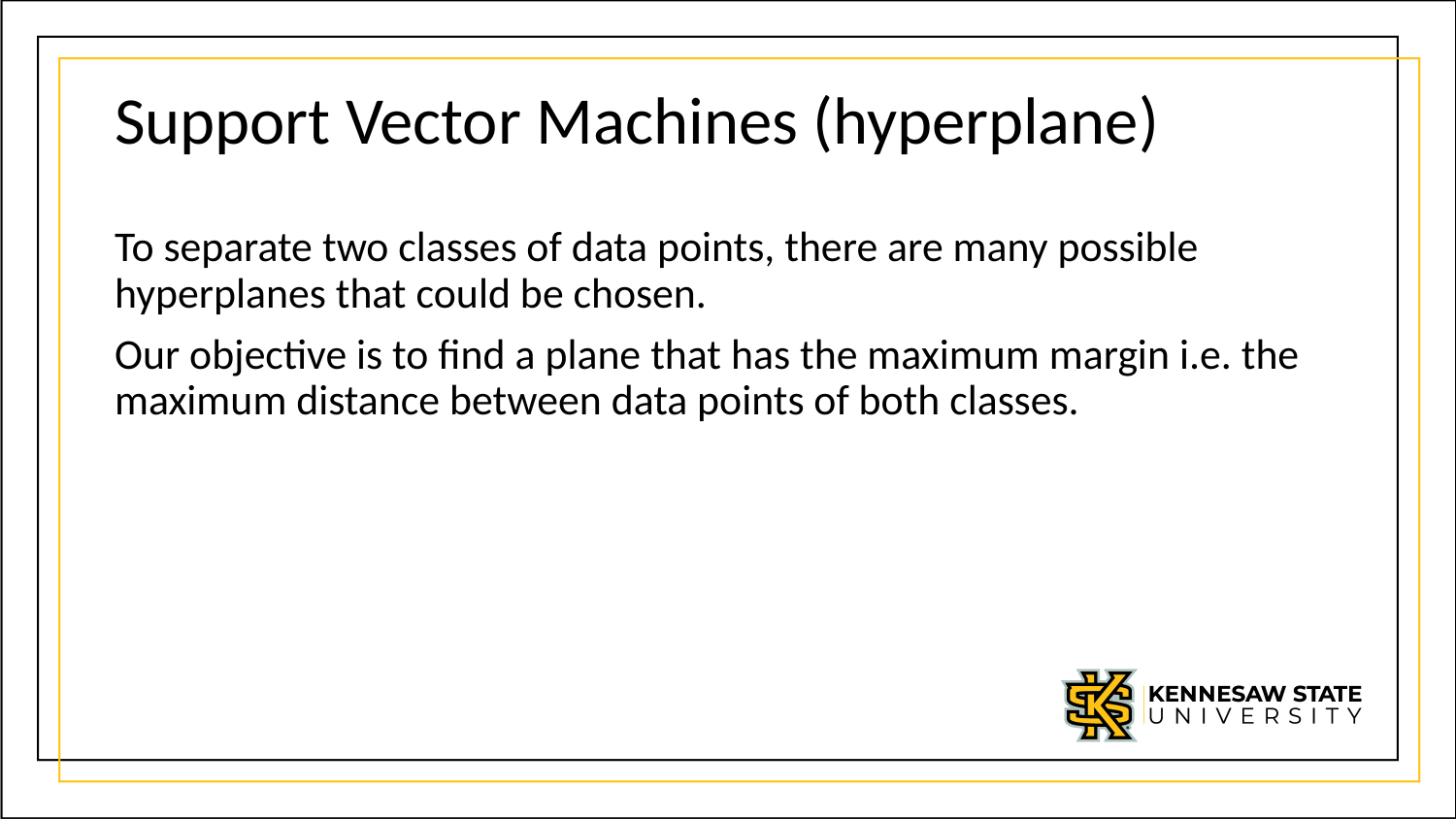

# Support Vector Machines (hyperplane)
To separate two classes of data points, there are many possible hyperplanes that could be chosen.
Our objective is to find a plane that has the maximum margin i.e. the maximum distance between data points of both classes.